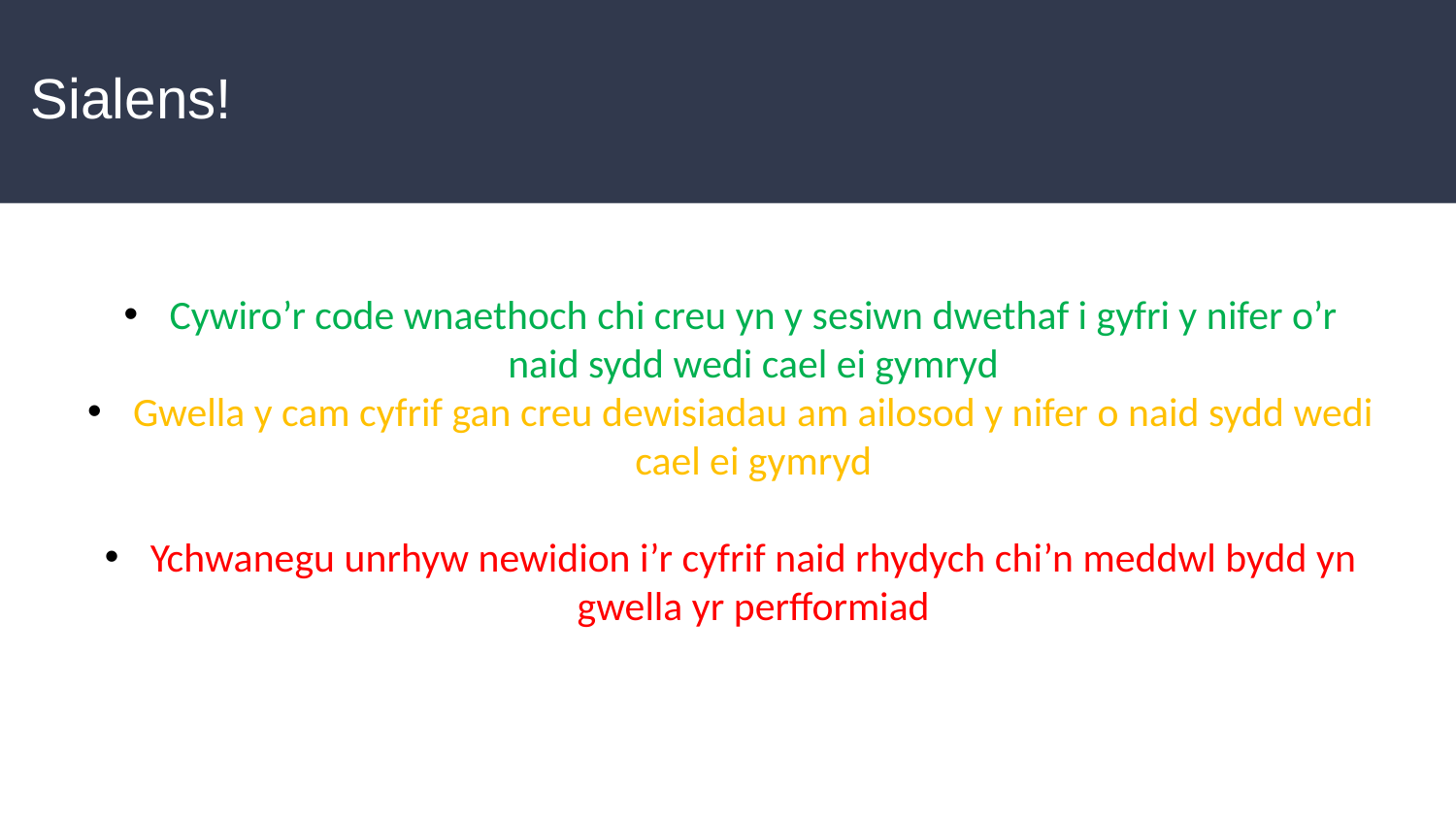

# Sialens!
Cywiro’r code wnaethoch chi creu yn y sesiwn dwethaf i gyfri y nifer o’r naid sydd wedi cael ei gymryd
Gwella y cam cyfrif gan creu dewisiadau am ailosod y nifer o naid sydd wedi cael ei gymryd

Ychwanegu unrhyw newidion i’r cyfrif naid rhydych chi’n meddwl bydd yn gwella yr perfformiad